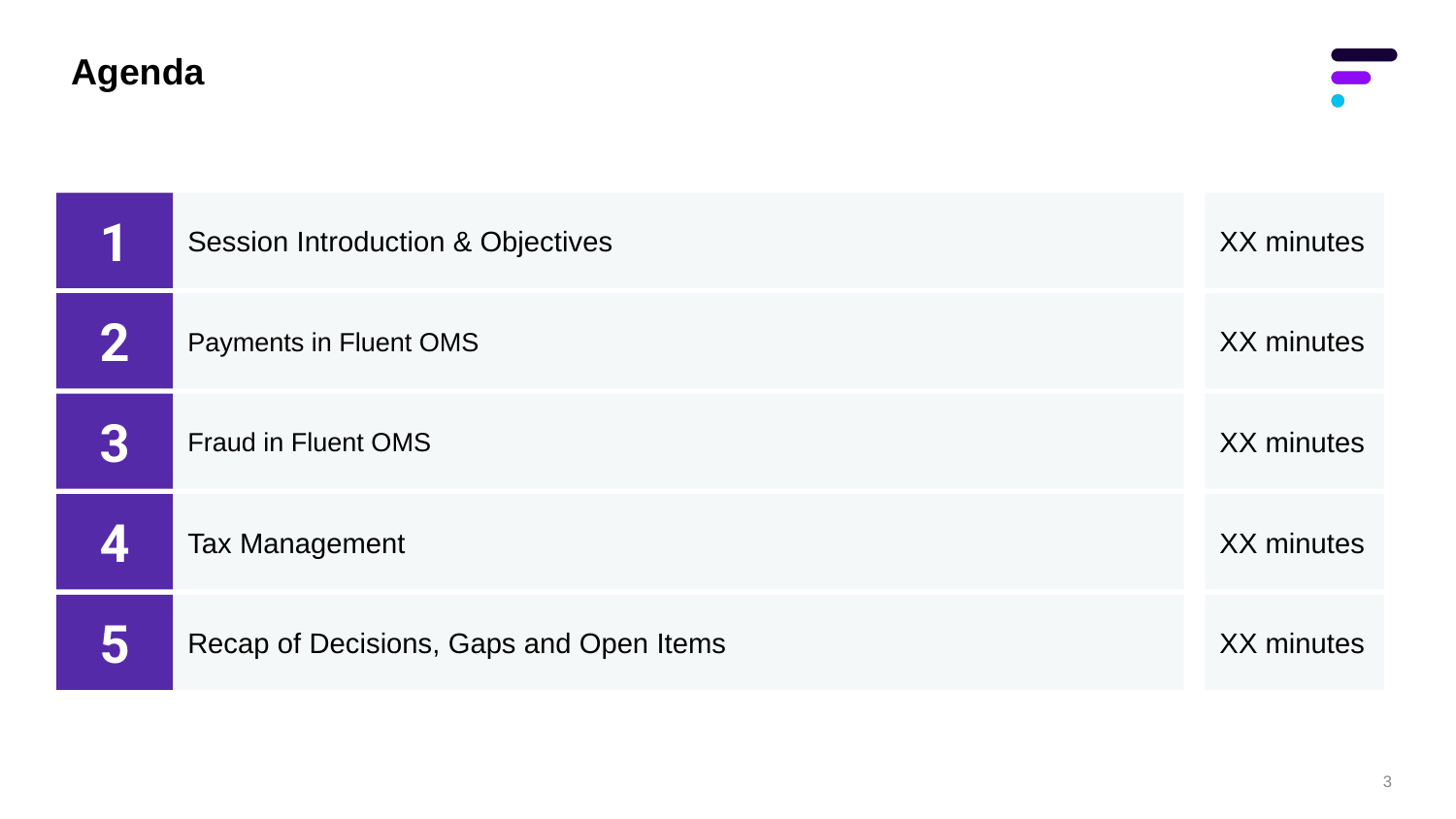

# Agenda

1
XX minutes
Session Introduction & Objectives
2
XX minutes
Payments in Fluent OMS
XX minutes
3
Fraud in Fluent OMS
XX minutes
4
Tax Management
XX minutes
5
Recap of Decisions, Gaps and Open Items